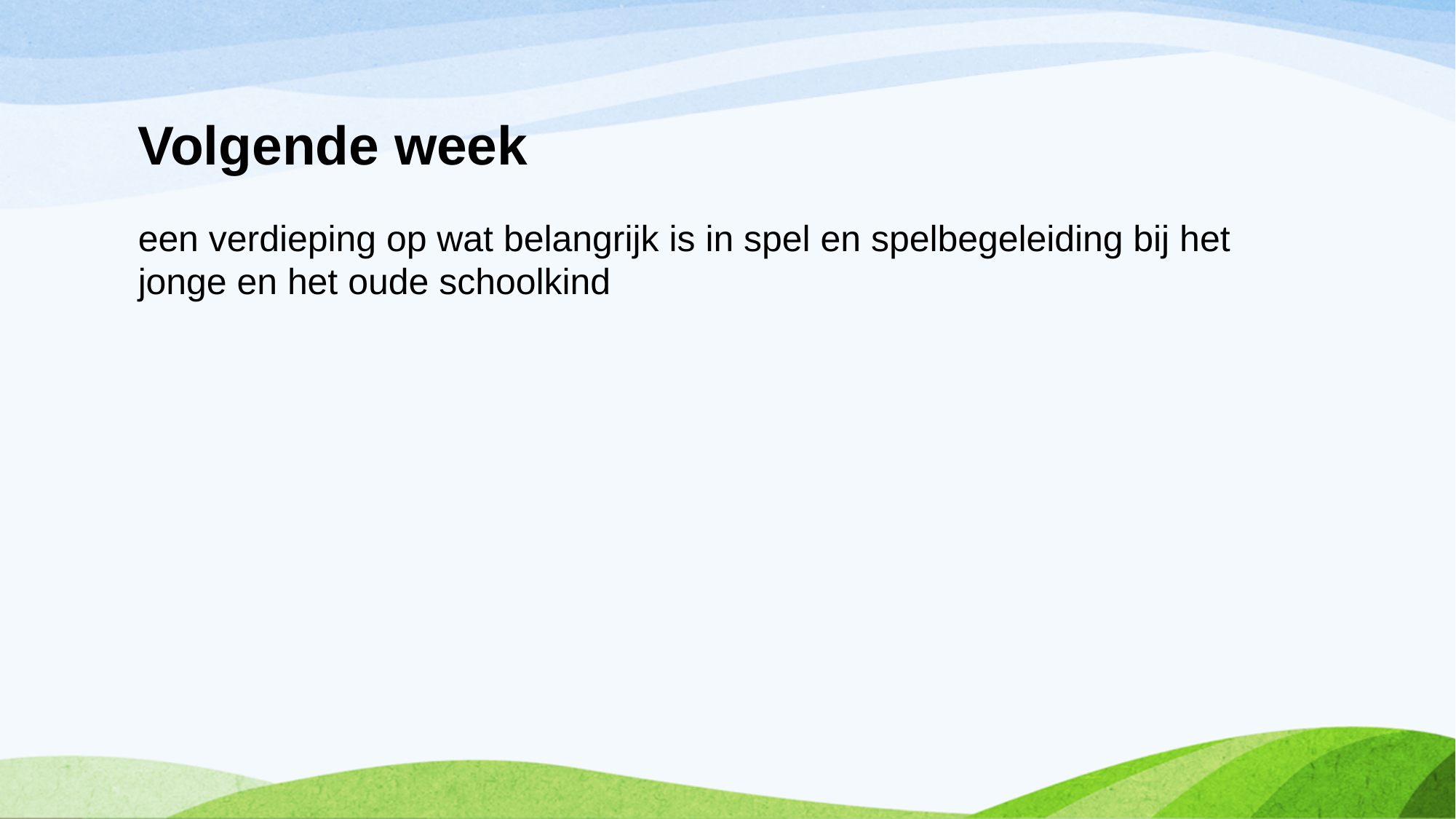

# Volgende week
een verdieping op wat belangrijk is in spel en spelbegeleiding bij het jonge en het oude schoolkind